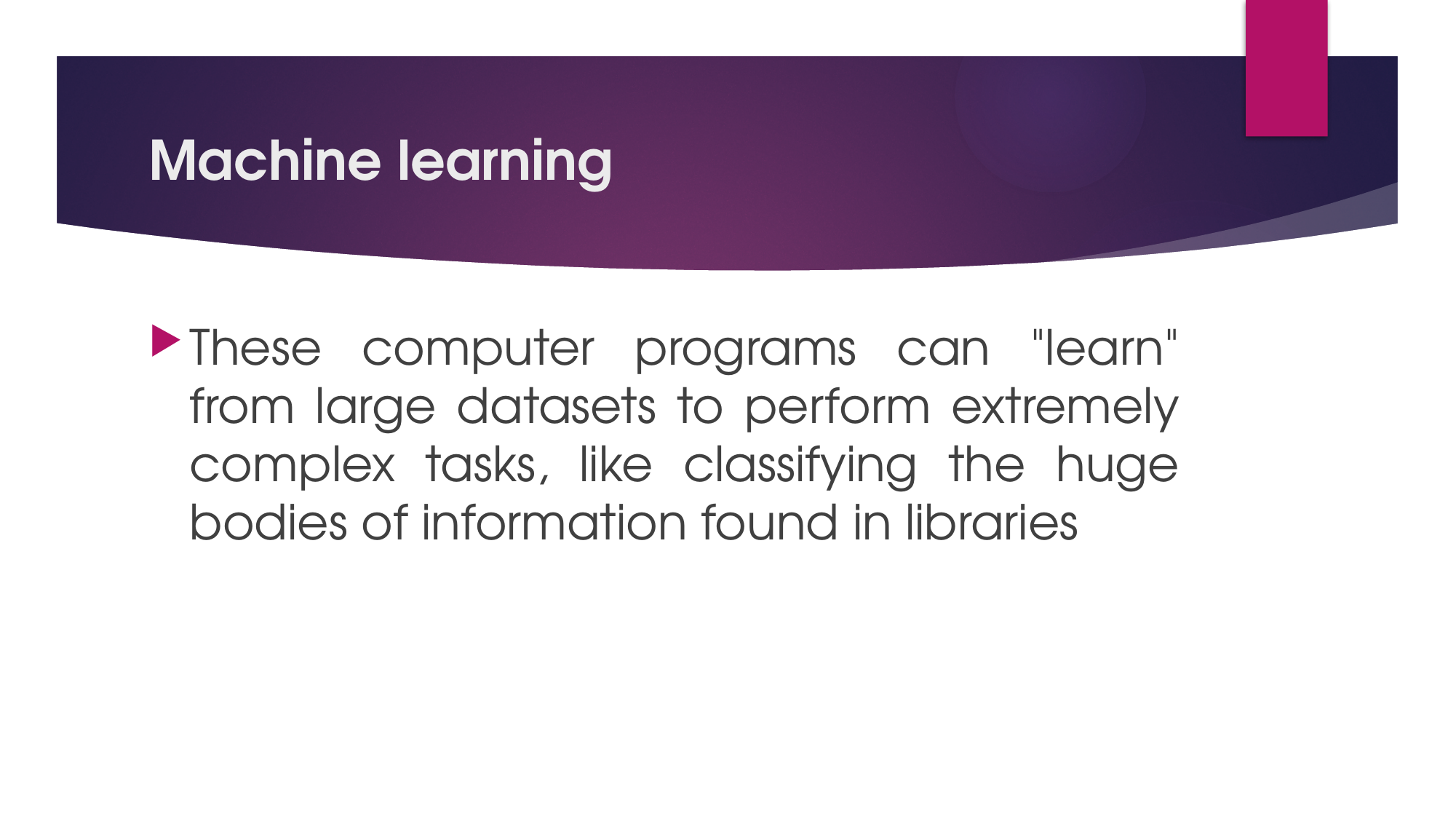

# Machine learning
These computer programs can "learn" from large datasets to perform extremely complex tasks, like classifying the huge bodies of information found in libraries